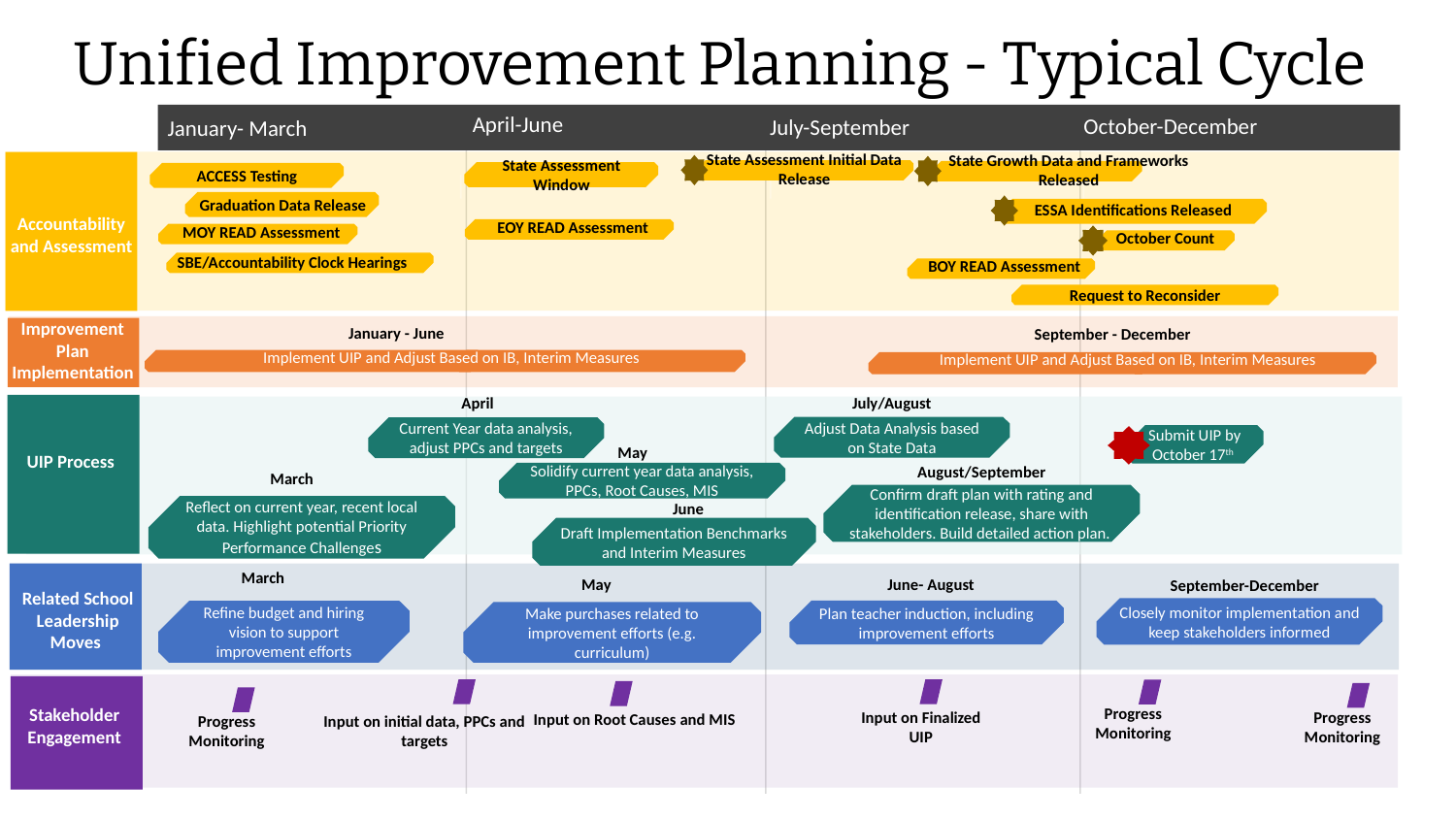

# Unified Improvement Planning – Typical Cycle
Unified Improvement Planning - Typical Cycle

April-June
October-December
July-September
January- March
State Assessment Initial Data Release

State Growth Data and Frameworks Released

State Assessment Window

ACCESS Testing

Graduation Data Release
EOY READ Assessment

MOY READ Assessment

October Count

SBE/Accountability Clock Hearings
BOY READ Assessment

Request to Reconsider

ESSA Identifications Released

Accountability and Assessment

January - June
Implement UIP and Adjust Based on IB, Interim Measures

September - December
Implement UIP and Adjust Based on IB, Interim Measures

Improvement Plan Implementation
July/August
Adjust Data Analysis based on State Data
April
Current Year data analysis, adjust PPCs and targets

Submit UIP by October 17th

May
Solidify current year data analysis, PPCs, Root Causes, MIS
UIP Process
August/September
Confirm draft plan with rating and identification release, share with stakeholders. Build detailed action plan.
March
Reflect on current year, recent local data. Highlight potential Priority Performance Challenges
June
Draft Implementation Benchmarks and Interim Measures

March
September-December
May
June- August
Related School Leadership Moves
Closely monitor implementation and keep stakeholders informed
Plan teacher induction, including improvement efforts
Refine budget and hiring vision to support improvement efforts
Make purchases related to improvement efforts (e.g. curriculum)

Progress Monitoring

Progress Monitoring
Stakeholder Engagement
Input on Finalized UIP
Progress Monitoring
Input on Root Causes and MIS
Input on initial data, PPCs and targets